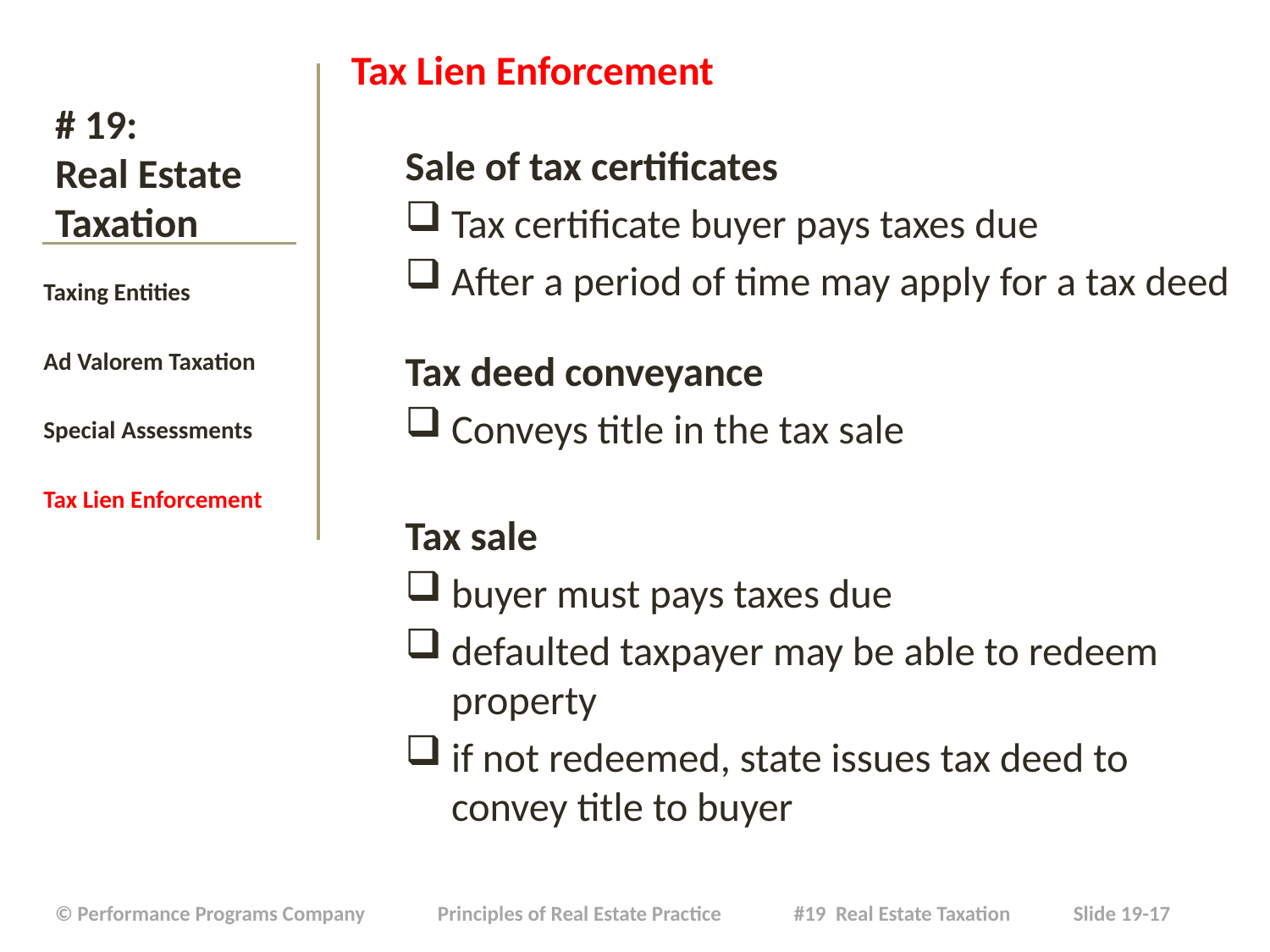

Tax Lien Enforcement

Sale of tax certificates
Tax certificate buyer pays taxes due
After a period of time may apply for a tax deed

Tax deed conveyance
Conveys title in the tax sale
Tax sale
buyer must pays taxes due
defaulted taxpayer may be able to redeem property
if not redeemed, state issues tax deed to convey title to buyer

# # 19: Real Estate Taxation

Taxing Entities

Ad Valorem Taxation

Special Assessments

Tax Lien Enforcement

| © Performance Programs Company Principles of Real Estate Practice #19 Real Estate Taxation Slide 19-17 |
| --- |